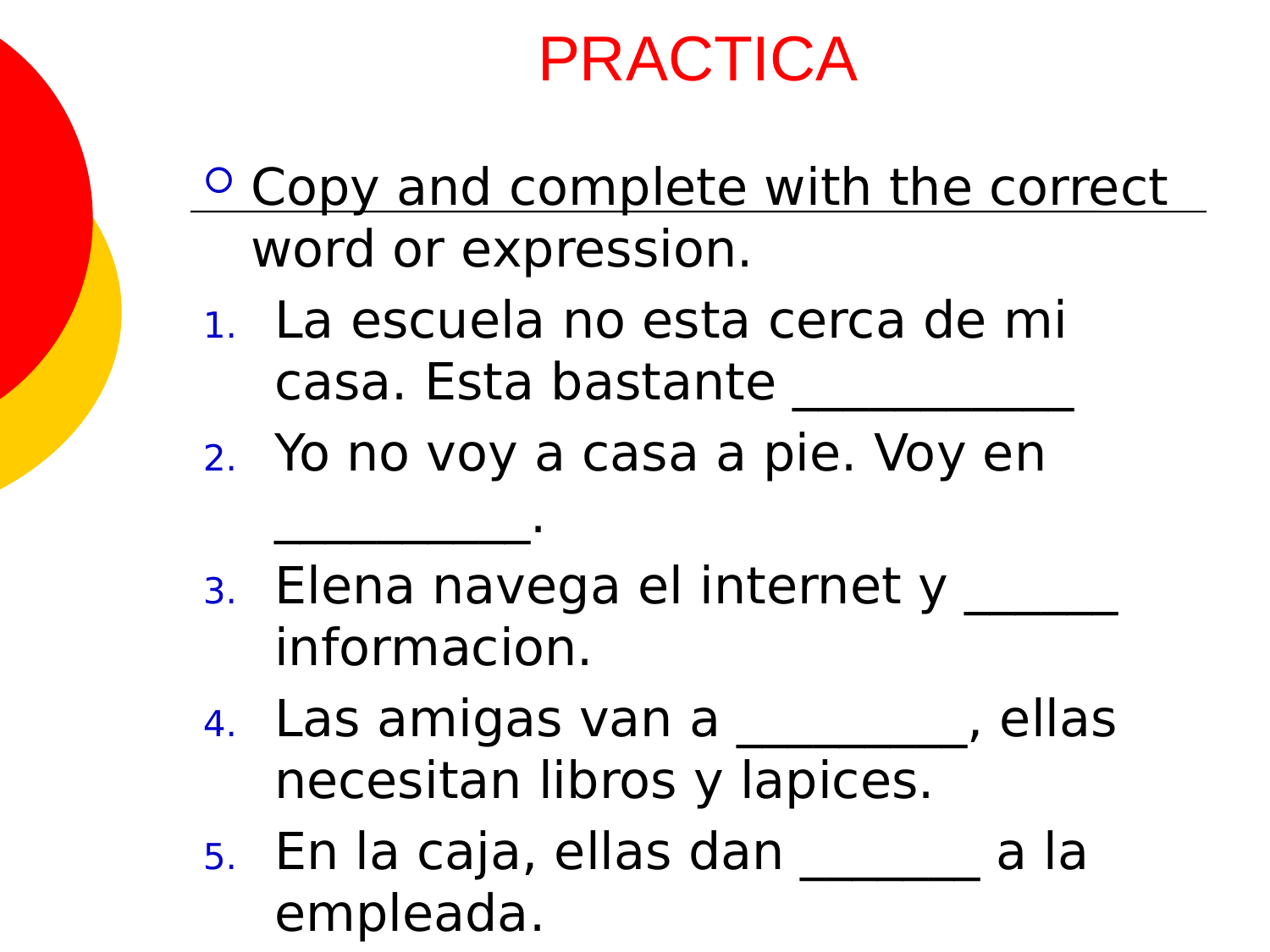

PRACTICA
Copy and complete with the correct word or expression.
La escuela no esta cerca de mi casa. Esta bastante ___________
Yo no voy a casa a pie. Voy en __________.
Elena navega el internet y ______ informacion.
Las amigas van a _________, ellas necesitan libros y lapices.
En la caja, ellas dan _______ a la empleada.